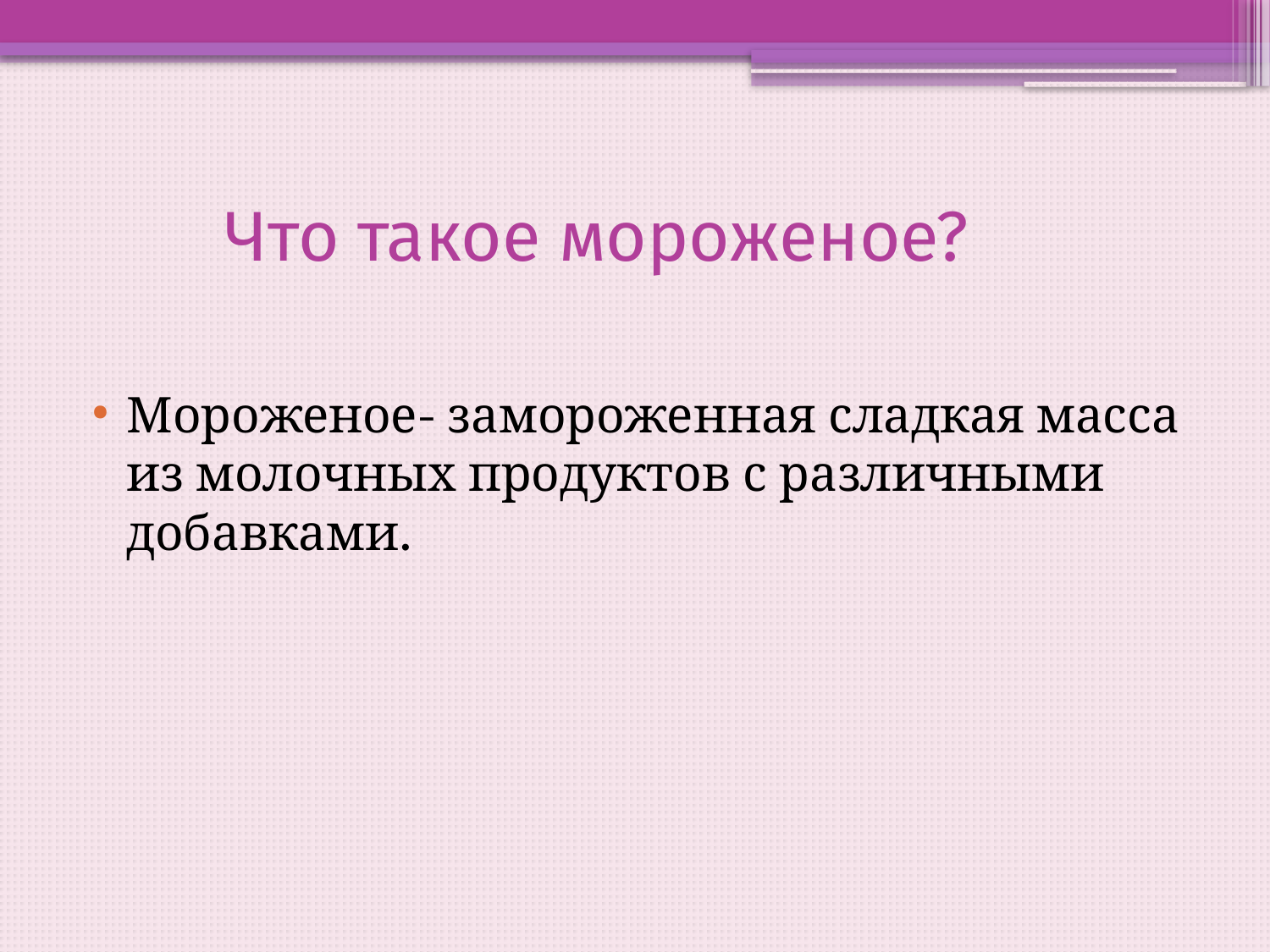

# Что такое мороженое?

Мороженое- замороженная сладкая масса из молочных продуктов с различными добавками.